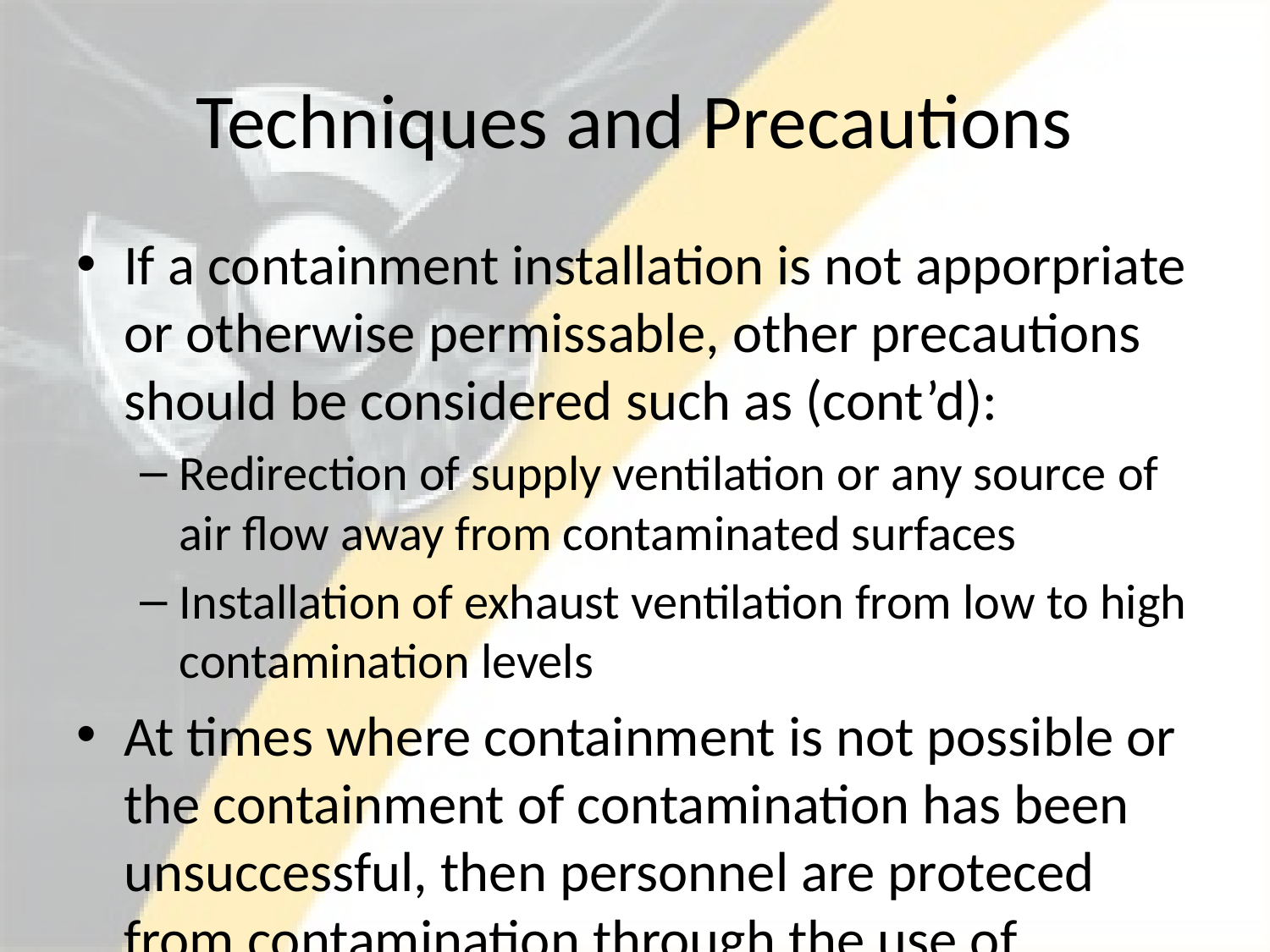

# Techniques and Precautions
If a containment installation is not apporpriate or otherwise permissable, other precautions should be considered such as (cont’d):
Redirection of supply ventilation or any source of air flow away from contaminated surfaces
Installation of exhaust ventilation from low to high contamination levels
At times where containment is not possible or the containment of contamination has been unsuccessful, then personnel are proteced from contamination through the use of protective clothing.